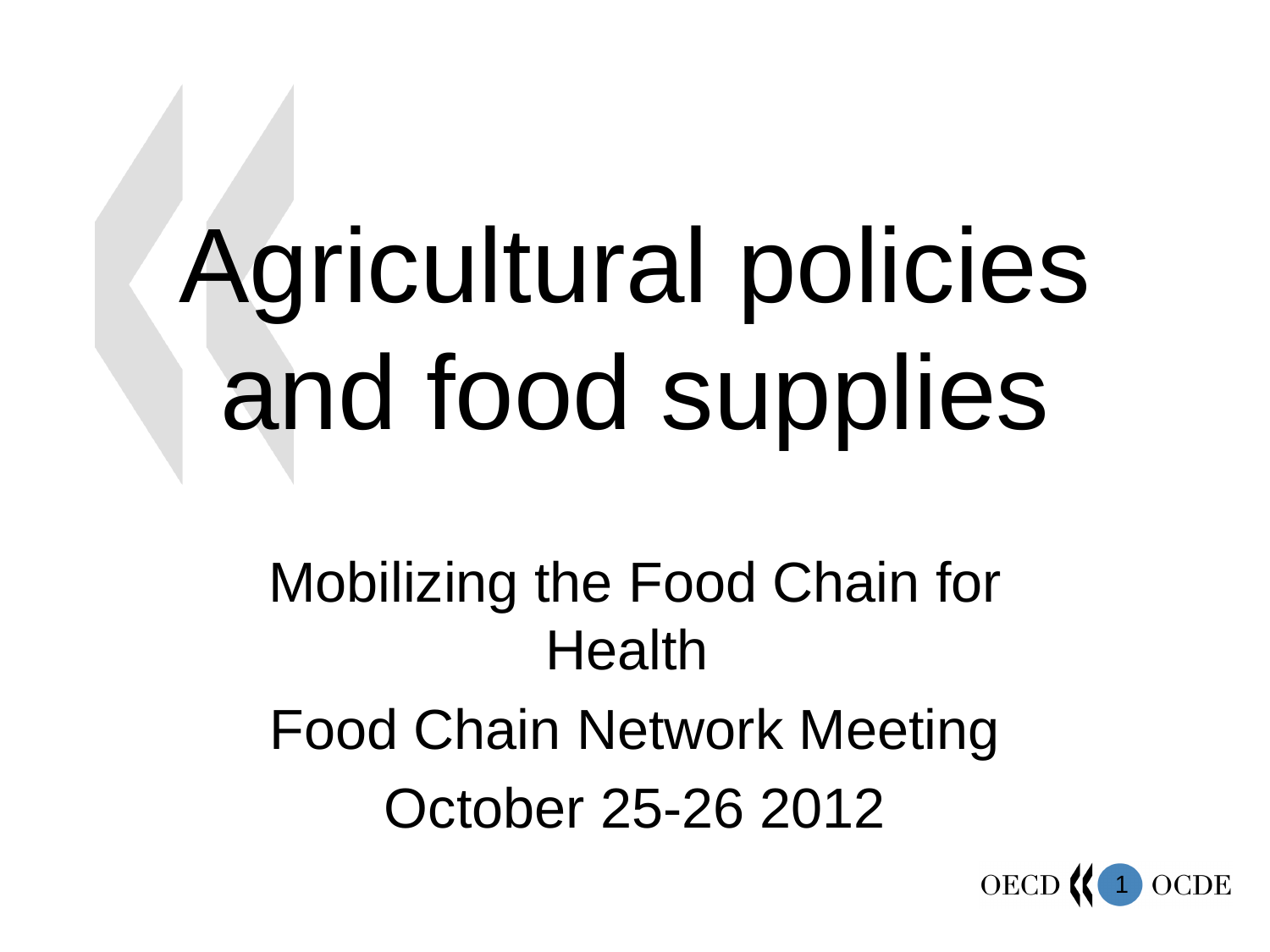

# Agricultural policies and food supplies
Mobilizing the Food Chain for Health
Food Chain Network Meeting
October 25-26 2012